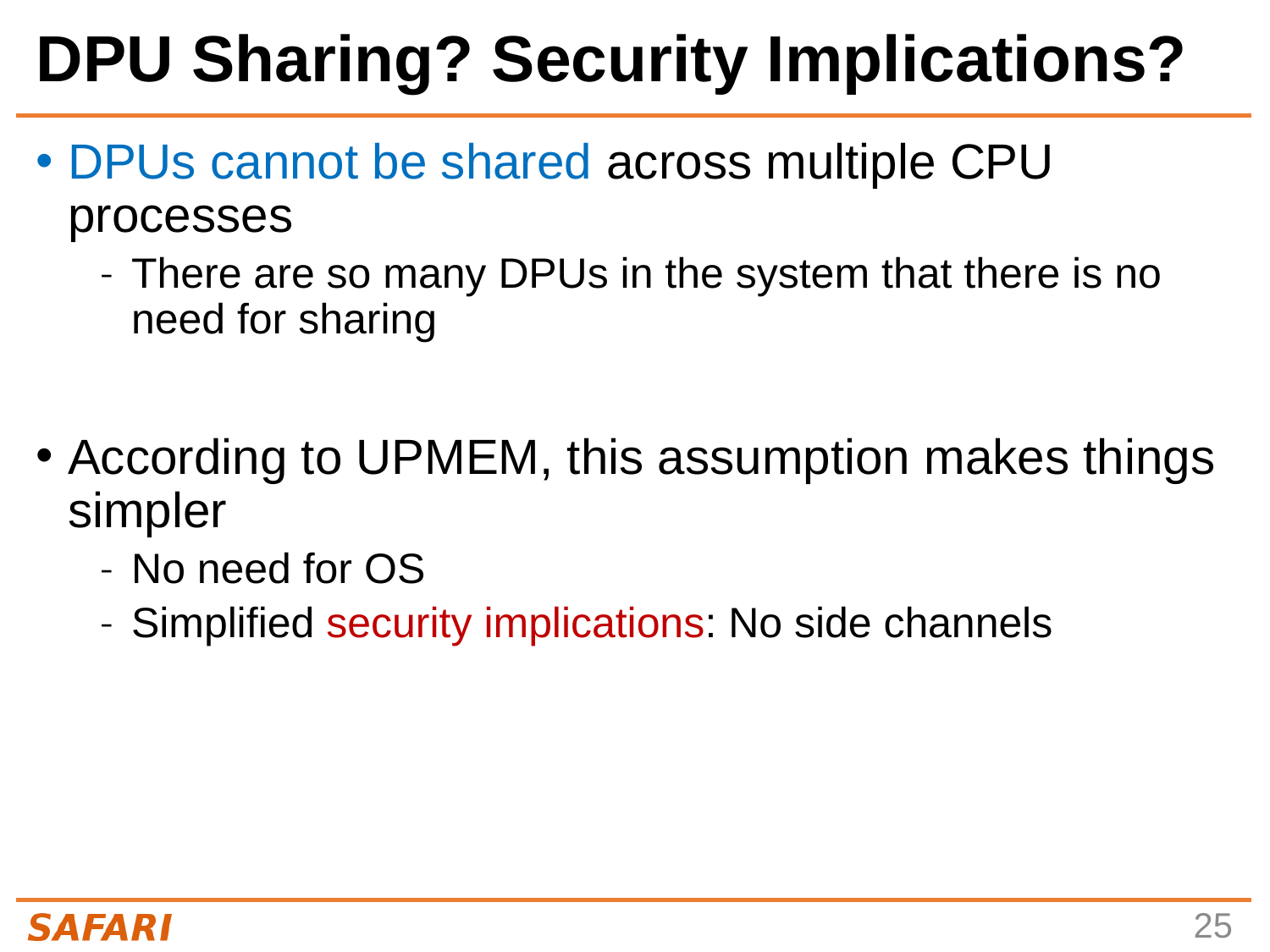

# DPU Sharing? Security Implications?
DPUs cannot be shared across multiple CPU processes
There are so many DPUs in the system that there is no need for sharing

According to UPMEM, this assumption makes things simpler
No need for OS
Simplified security implications: No side channels